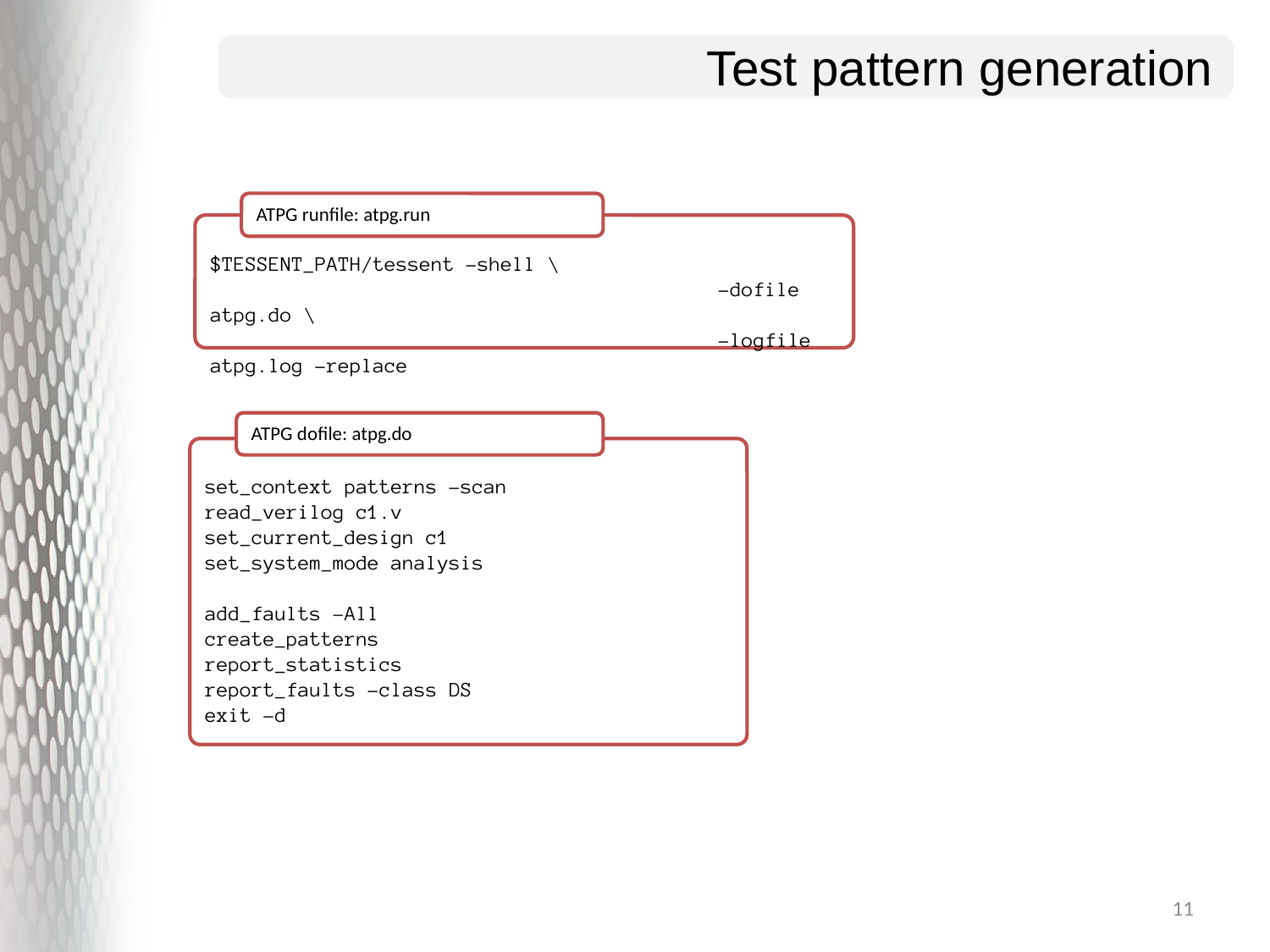

# Test pattern generation
ATPG runfile: atpg.run

$TESSENT_PATH/tessent -shell \
				-dofile atpg.do \
				-logfile atpg.log -replace
ATPG dofile: atpg.do

set_context patterns -scan
read_verilog c1.v
set_current_design c1
set_system_mode analysis

add_faults –All
create_patterns
report_statistics
report_faults -class DS
exit -d
11